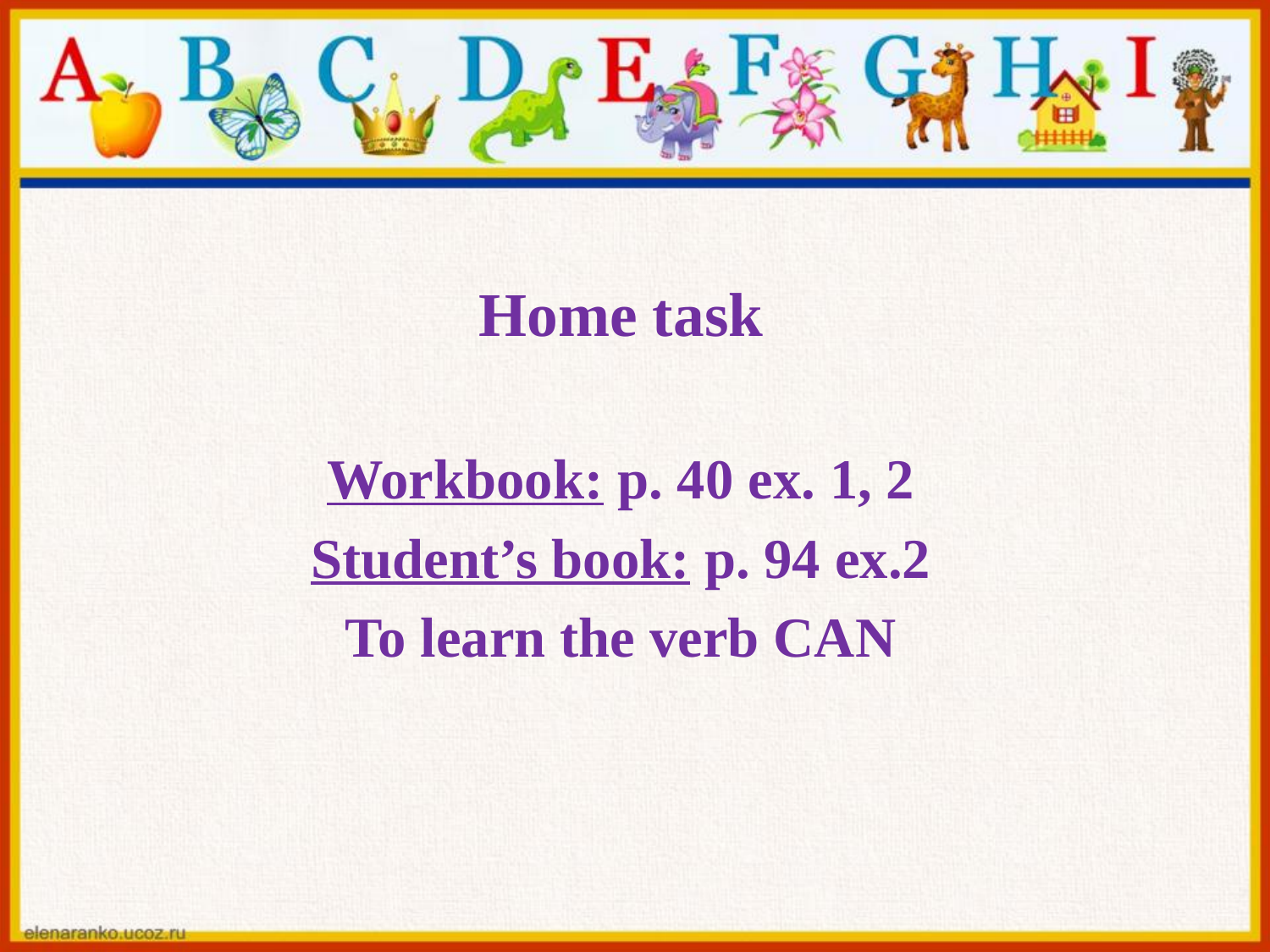

# Home task
Workbook: p. 40 ex. 1, 2
Student’s book: p. 94 ex.2
To learn the verb CAN